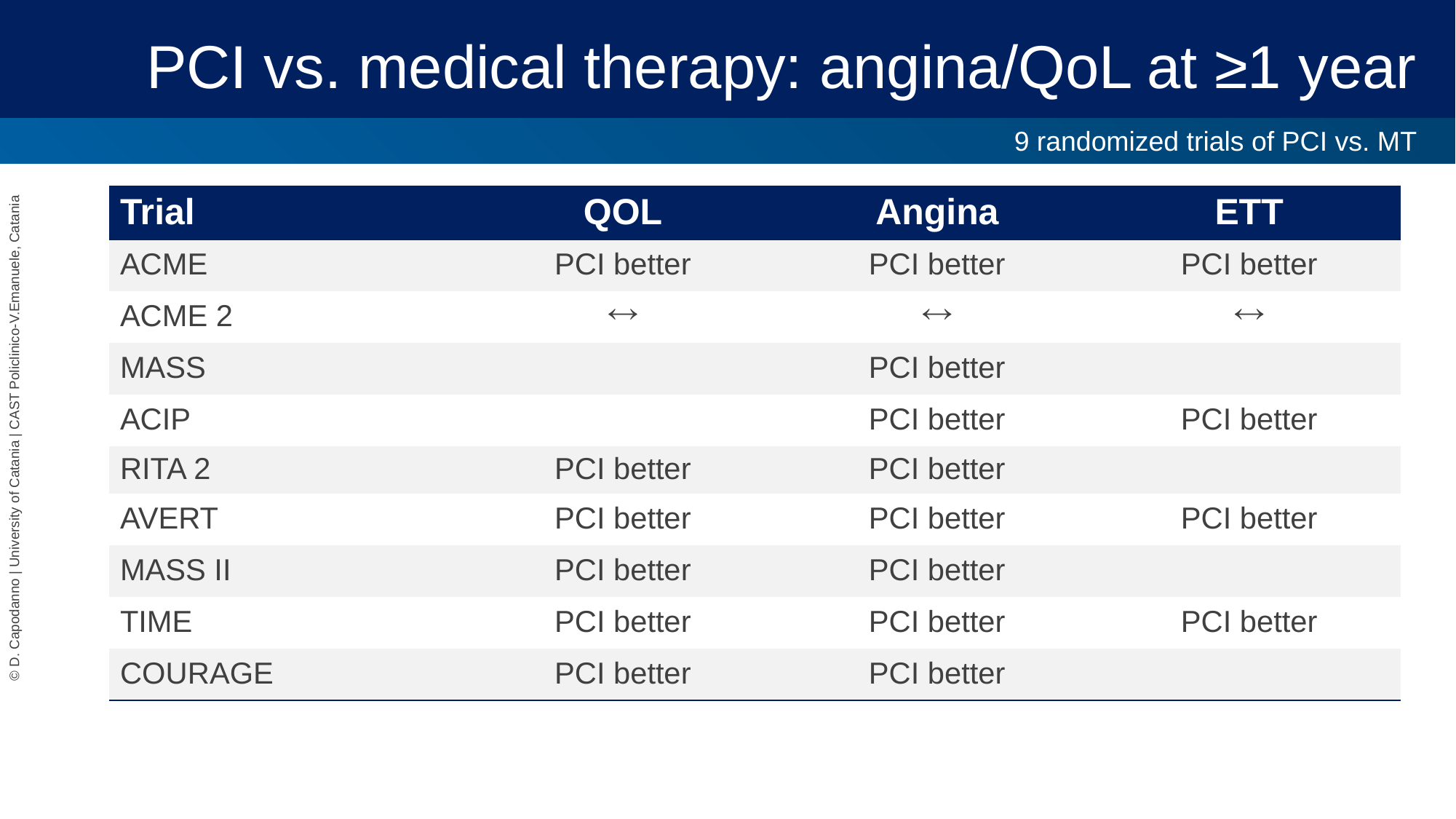

# PCI vs. medical therapy: angina/QoL at ≥1 year
9 randomized trials of PCI vs. MT
| Trial | QOL | Angina | ETT |
| --- | --- | --- | --- |
| ACME | PCI better | PCI better | PCI better |
| ACME 2 | ↔ | ↔ | ↔ |
| MASS |  | PCI better |  |
| ACIP |  | PCI better | PCI better |
| RITA 2 | PCI better | PCI better |  |
| AVERT | PCI better | PCI better | PCI better |
| MASS II | PCI better | PCI better |  |
| TIME | PCI better | PCI better | PCI better |
| COURAGE | PCI better | PCI better |  |